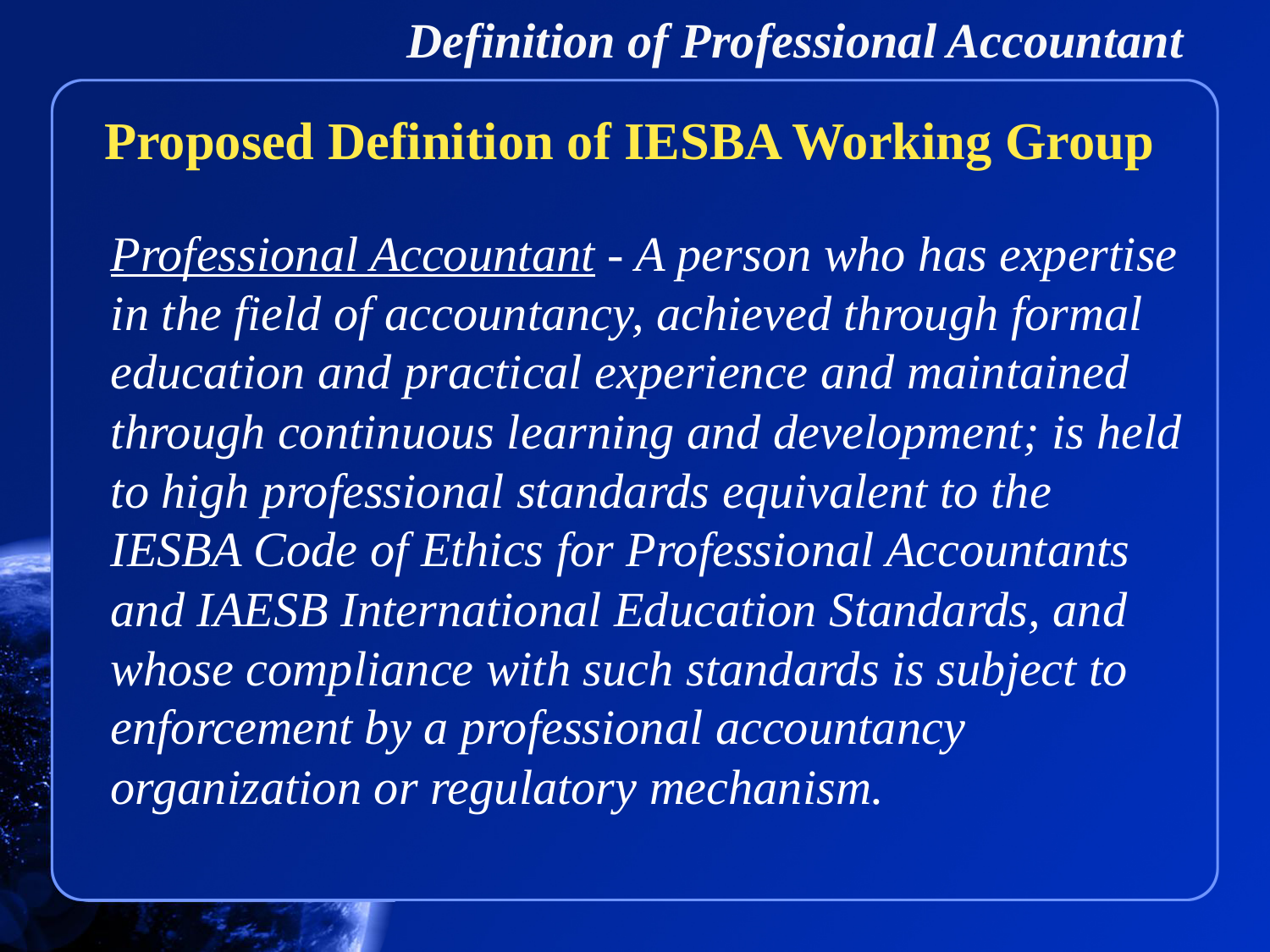

# Definition of Professional Accountant
Proposed Definition of IESBA Working Group
Professional Accountant - A person who has expertise in the field of accountancy, achieved through formal education and practical experience and maintained through continuous learning and development; is held to high professional standards equivalent to the IESBA Code of Ethics for Professional Accountants and IAESB International Education Standards, and whose compliance with such standards is subject to enforcement by a professional accountancy organization or regulatory mechanism.